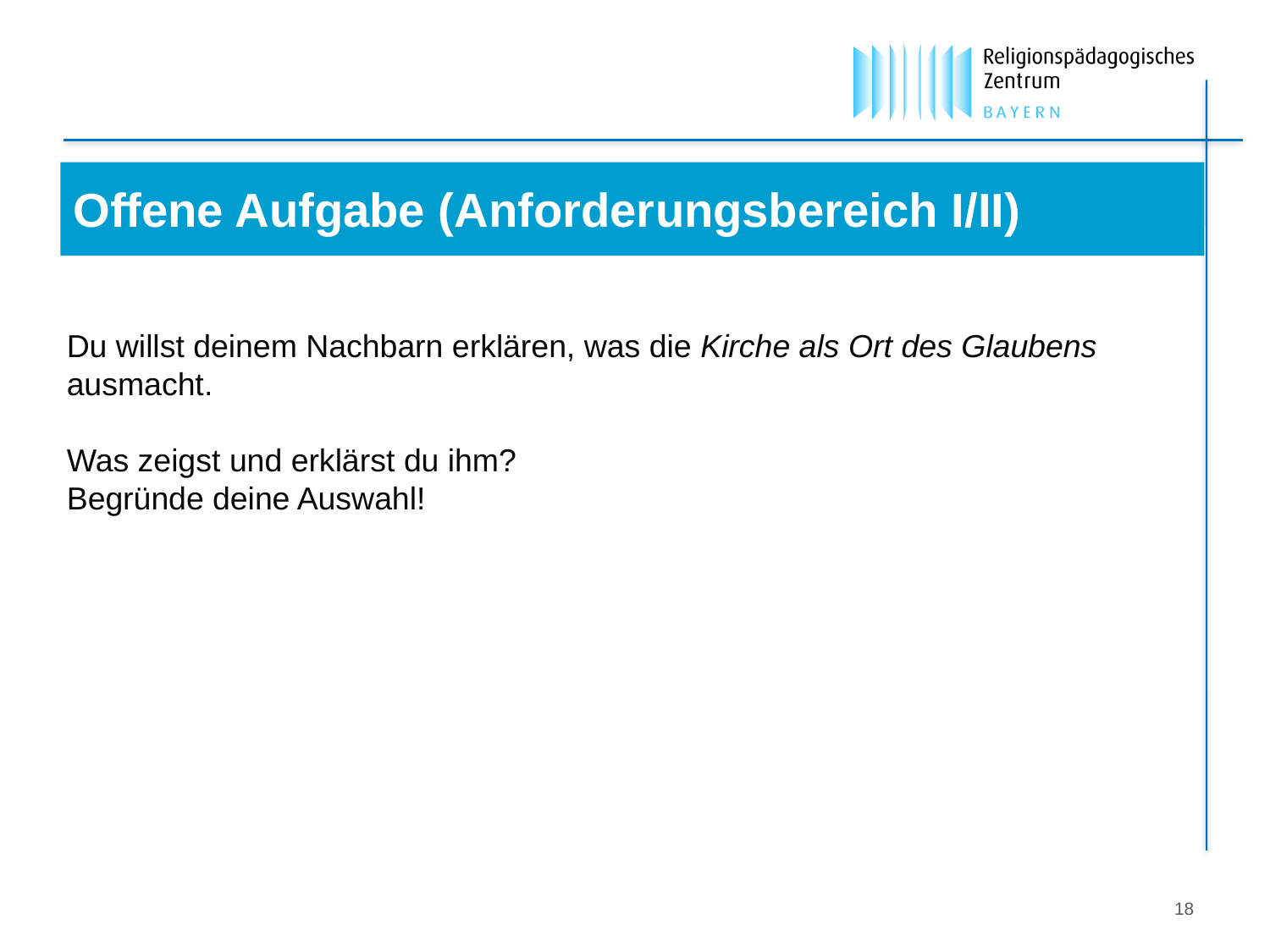

Offene Aufgabe (Anforderungsbereich I/II)
Du willst deinem Nachbarn erklären, was die Kirche als Ort des Glaubens ausmacht.

Was zeigst und erklärst du ihm?
Begründe deine Auswahl!
18